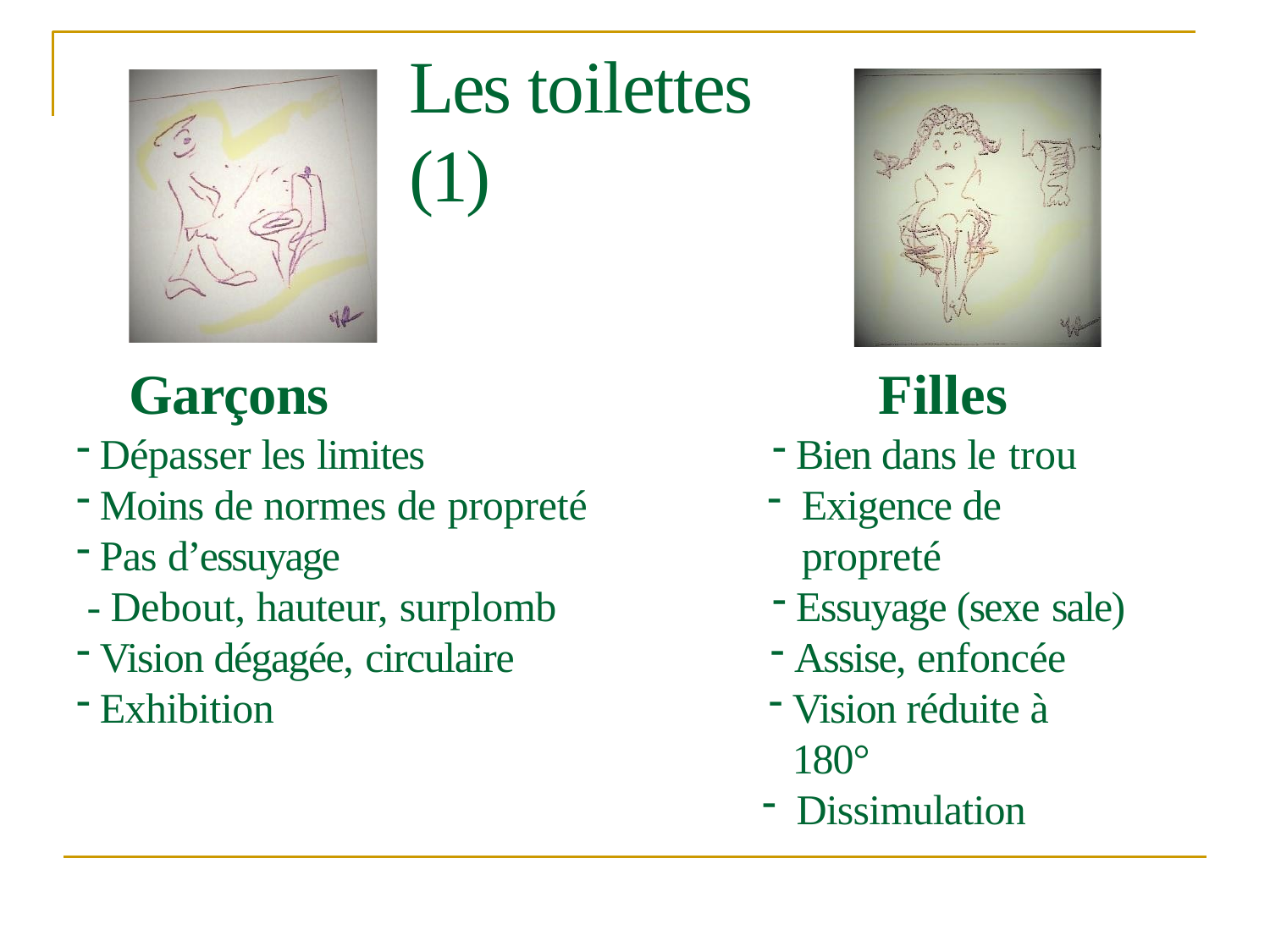

# Les toilettes (1)

Garçons
Dépasser les limites
Moins de normes de propreté
Pas d’essuyage
- Debout, hauteur, surplomb
Vision dégagée, circulaire
Exhibition
Filles
Bien dans le trou
Exigence de propreté
Essuyage (sexe sale)
Assise, enfoncée
Vision réduite à 180°
Dissimulation